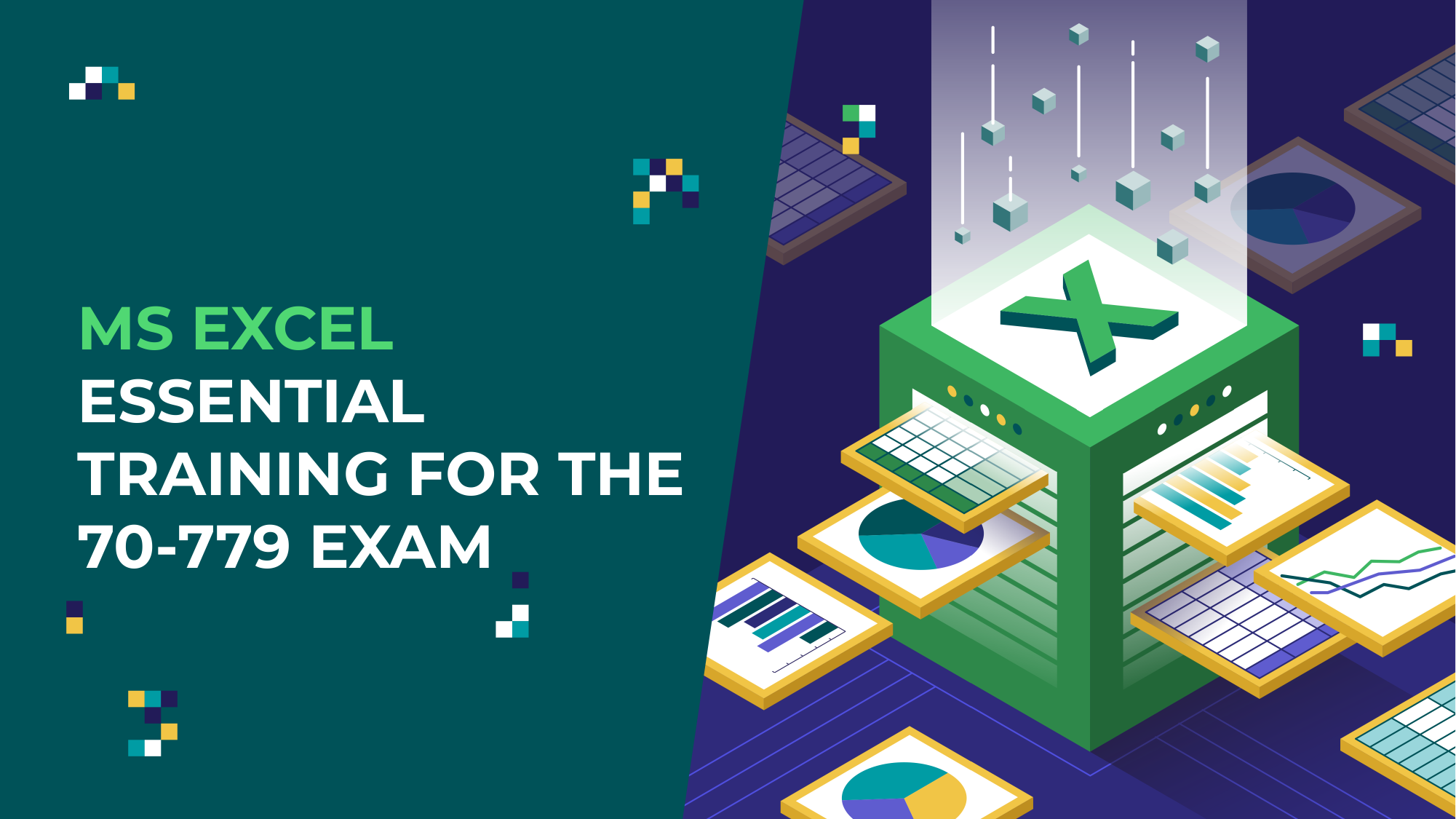

MS EXCEL
Essential training for the 70-779 Exam